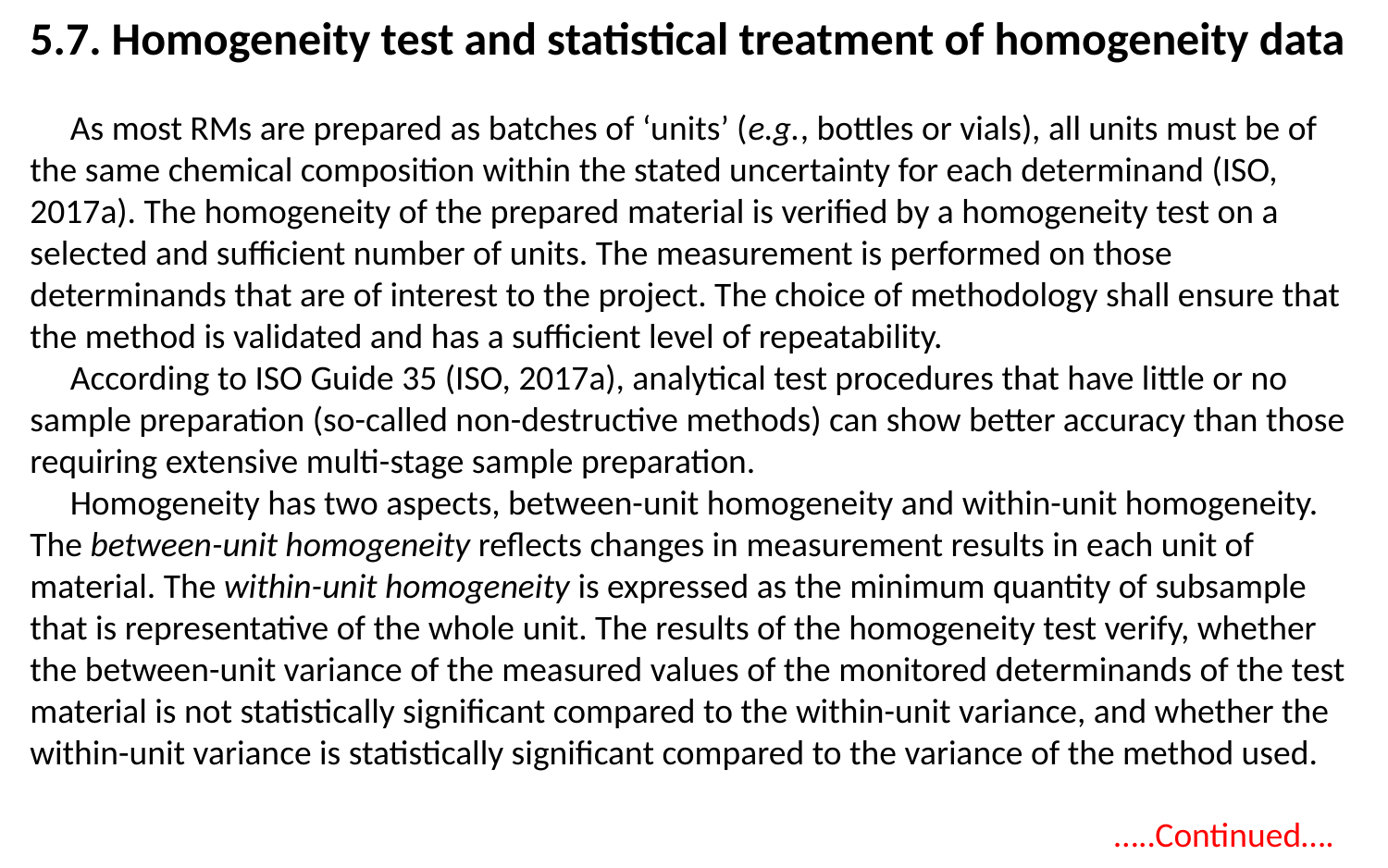

5.7. Homogeneity test and statistical treatment of homogeneity data

As most RMs are prepared as batches of ‘units’ (e.g., bottles or vials), all units must be of the same chemical composition within the stated uncertainty for each determinand (ISO, 2017a). The homogeneity of the prepared material is verified by a homogeneity test on a selected and sufficient number of units. The measurement is performed on those determinands that are of interest to the project. The choice of methodology shall ensure that the method is validated and has a sufficient level of repeatability.
According to ISO Guide 35 (ISO, 2017a), analytical test procedures that have little or no sample preparation (so-called non-destructive methods) can show better accuracy than those requiring extensive multi-stage sample preparation.
Homogeneity has two aspects, between-unit homogeneity and within-unit homogeneity. The between-unit homogeneity reflects changes in measurement results in each unit of material. The within-unit homogeneity is expressed as the minimum quantity of subsample that is representative of the whole unit. The results of the homogeneity test verify, whether the between-unit variance of the measured values of the monitored determinands of the test material is not statistically significant compared to the within-unit variance, and whether the within-unit variance is statistically significant compared to the variance of the method used.
…..Continued….